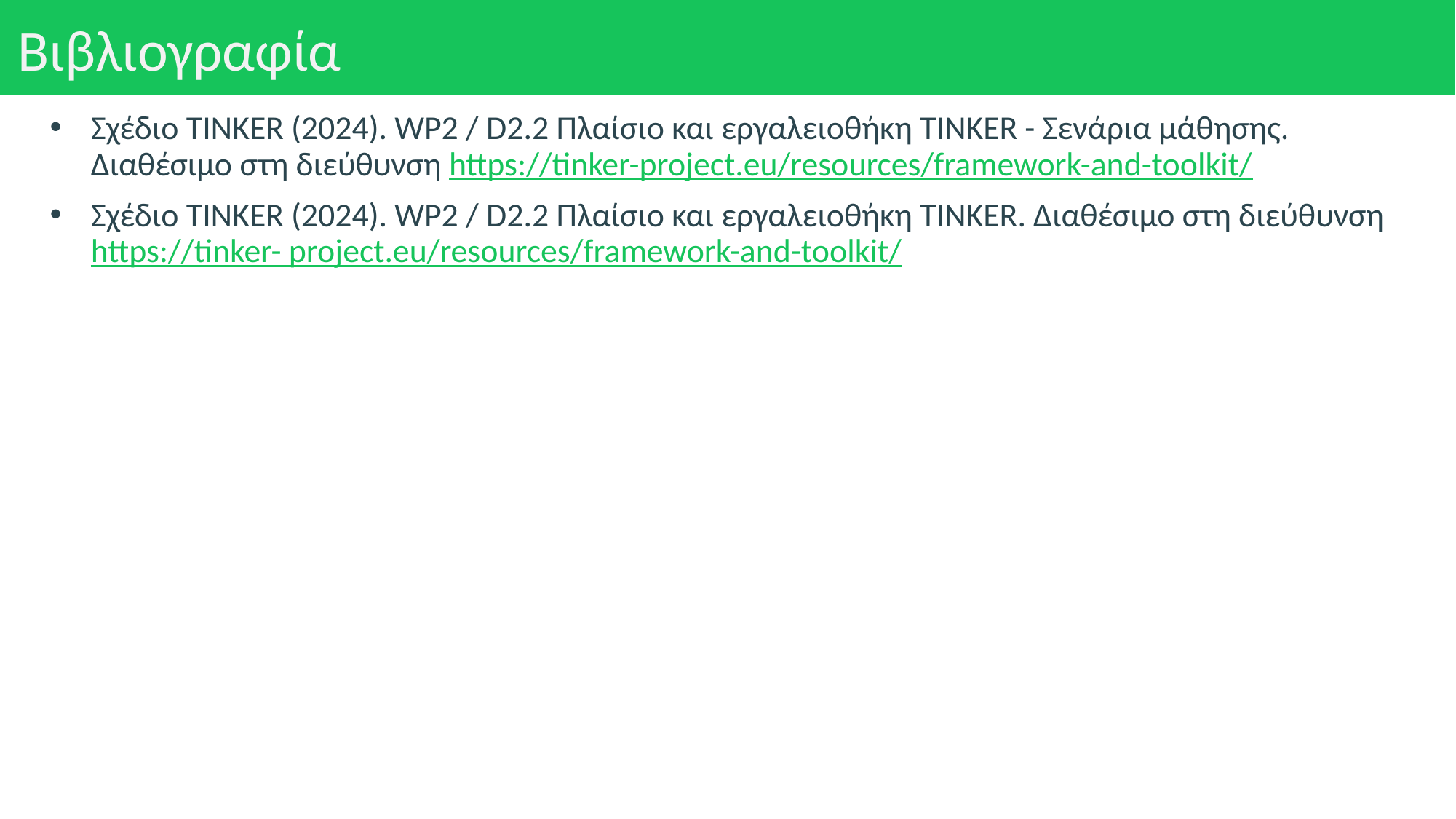

# Βιβλιογραφία
Σχέδιο TINKER (2024). WP2 / D2.2 Πλαίσιο και εργαλειοθήκη TINKER - Σενάρια μάθησης. Διαθέσιμο στη διεύθυνση https://tinker-project.eu/resources/framework-and-toolkit/
Σχέδιο TINKER (2024). WP2 / D2.2 Πλαίσιο και εργαλειοθήκη TINKER. Διαθέσιμο στη διεύθυνση https://tinker- project.eu/resources/framework-and-toolkit/